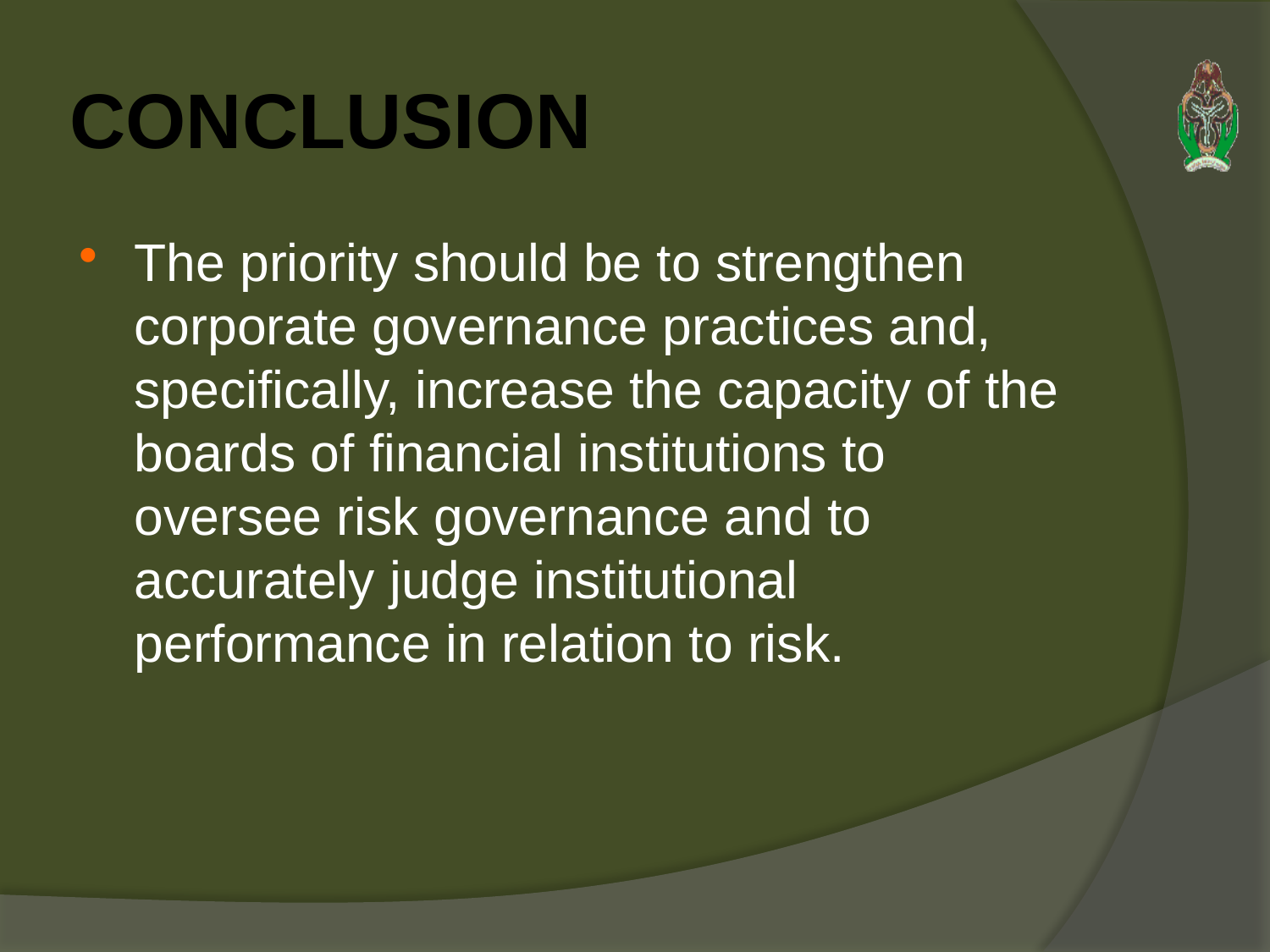

# CONCLUSION
The priority should be to strengthen corporate governance practices and, specifically, increase the capacity of the boards of financial institutions to oversee risk governance and to accurately judge institutional performance in relation to risk.